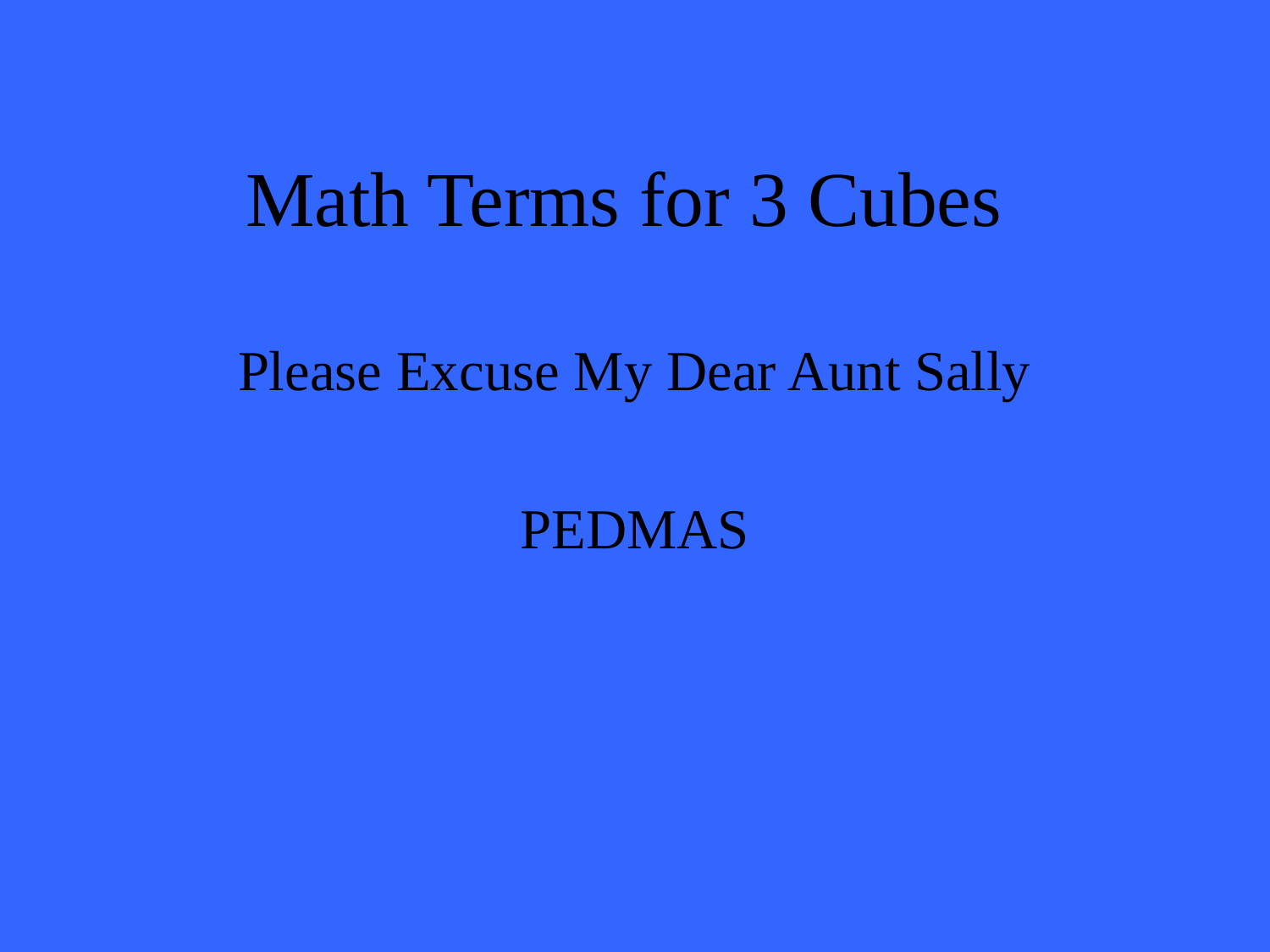

Math Terms for 3 Cubes
Please Excuse My Dear Aunt Sally

PEDMAS